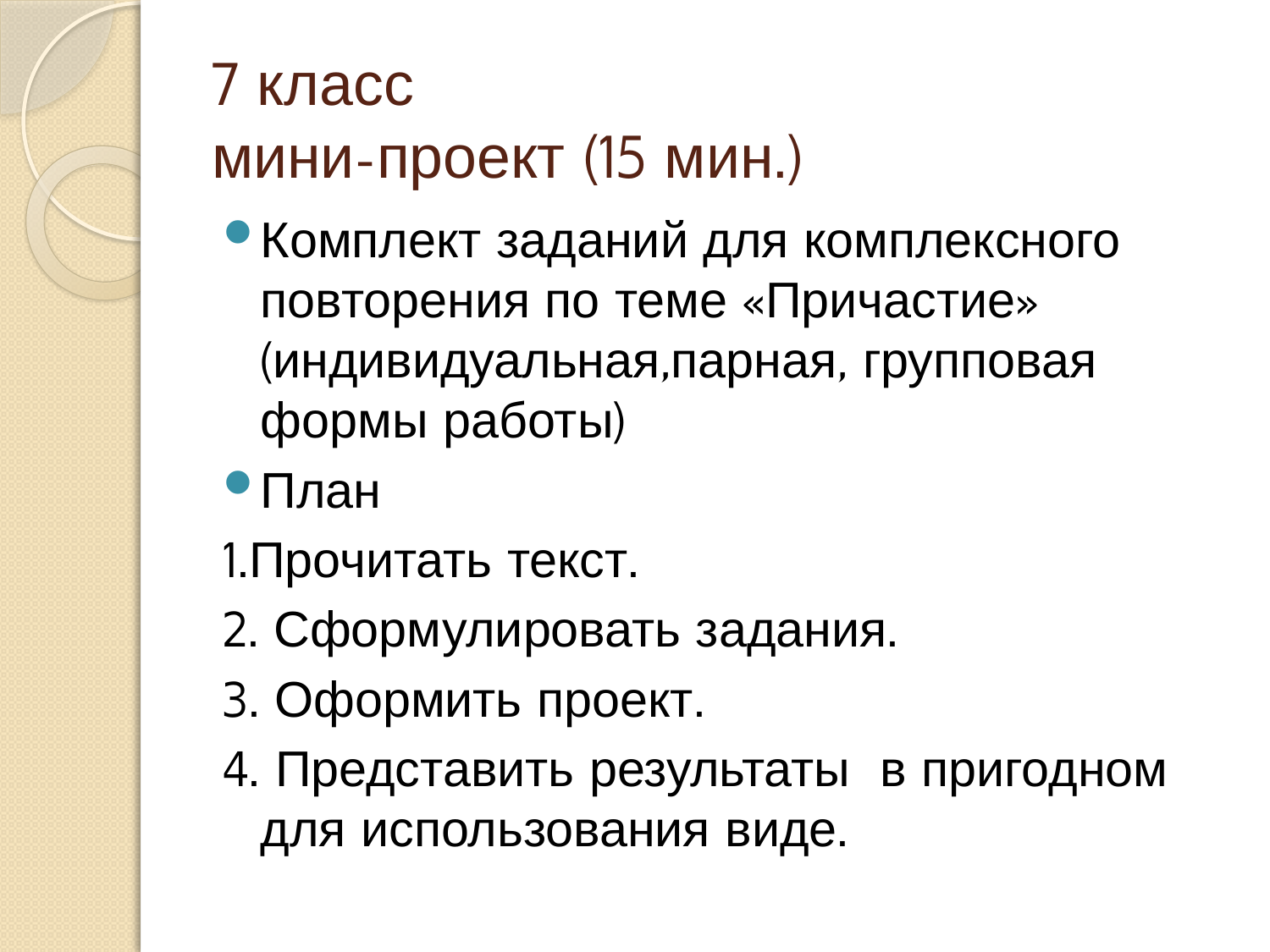

# 7 класс мини-проект (15 мин.)
Комплект заданий для комплексного повторения по теме «Причастие» (индивидуальная,парная, групповая формы работы)
План
1.Прочитать текст.
2. Сформулировать задания.
3. Оформить проект.
4. Представить результаты  в пригодном для использования виде.